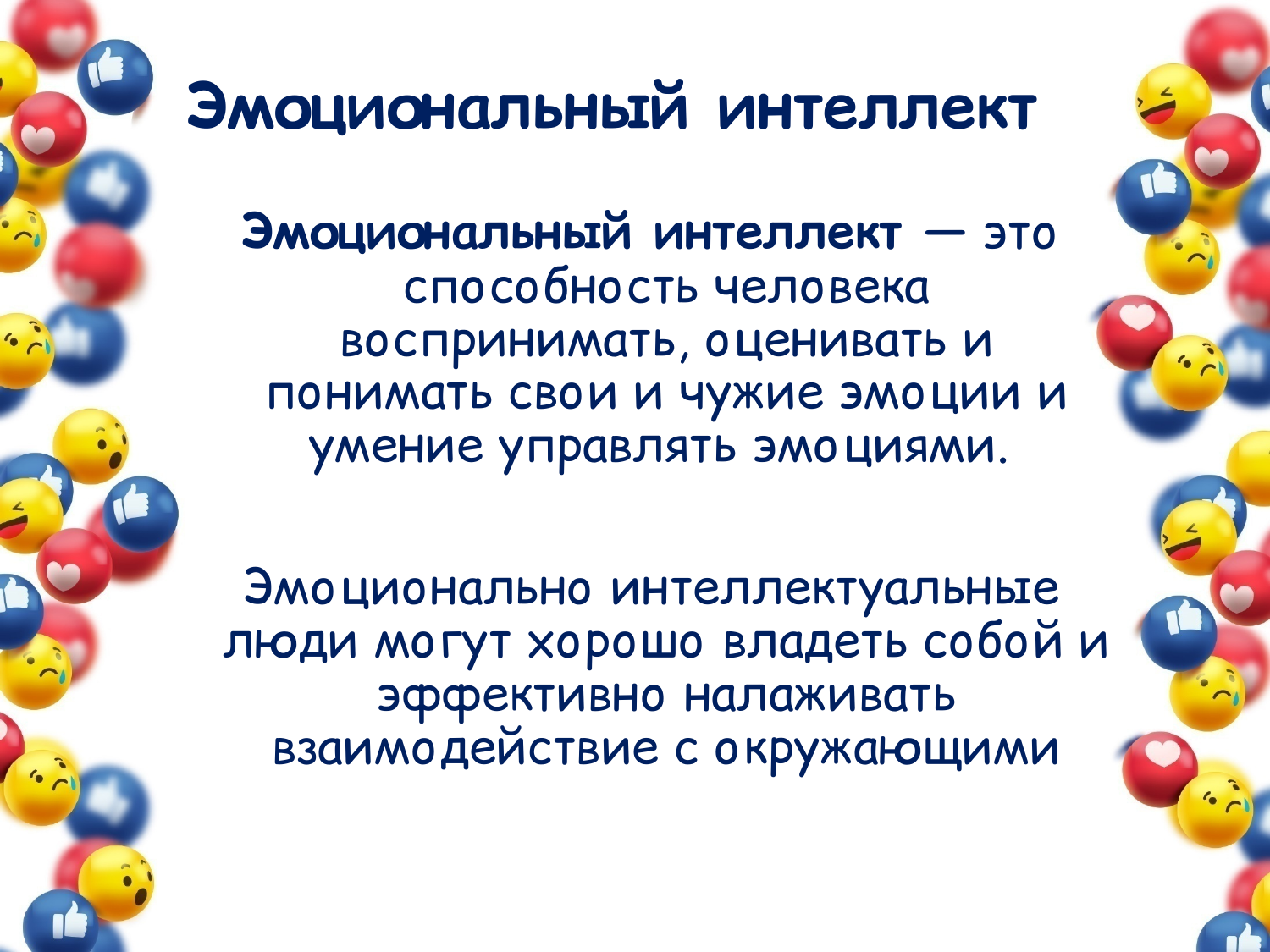

# Эмоциональный интеллект
Эмоциональный интеллект — это способность человека воспринимать, оценивать и понимать свои и чужие эмоции и умение управлять эмоциями.

Эмоционально интеллектуальные люди могут хорошо владеть собой и эффективно налаживать взаимодействие с окружающими